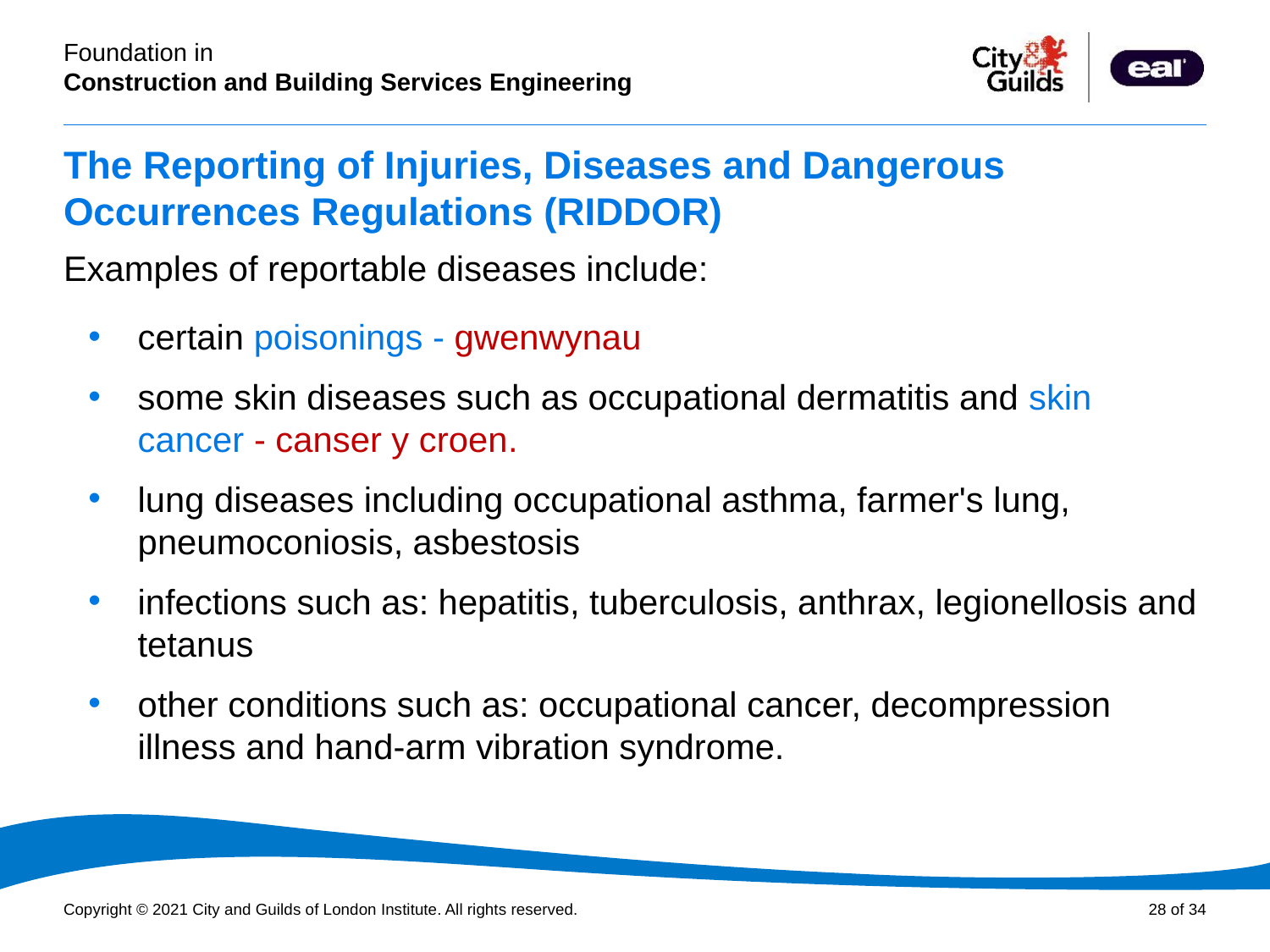

# The Reporting of Injuries, Diseases and Dangerous Occurrences Regulations (RIDDOR)
Examples of reportable diseases include:
certain poisonings - gwenwynau
some skin diseases such as occupational dermatitis and skin cancer - canser y croen.
lung diseases including occupational asthma, farmer's lung, pneumoconiosis, asbestosis
infections such as: hepatitis, tuberculosis, anthrax, legionellosis and tetanus
other conditions such as: occupational cancer, decompression illness and hand-arm vibration syndrome.